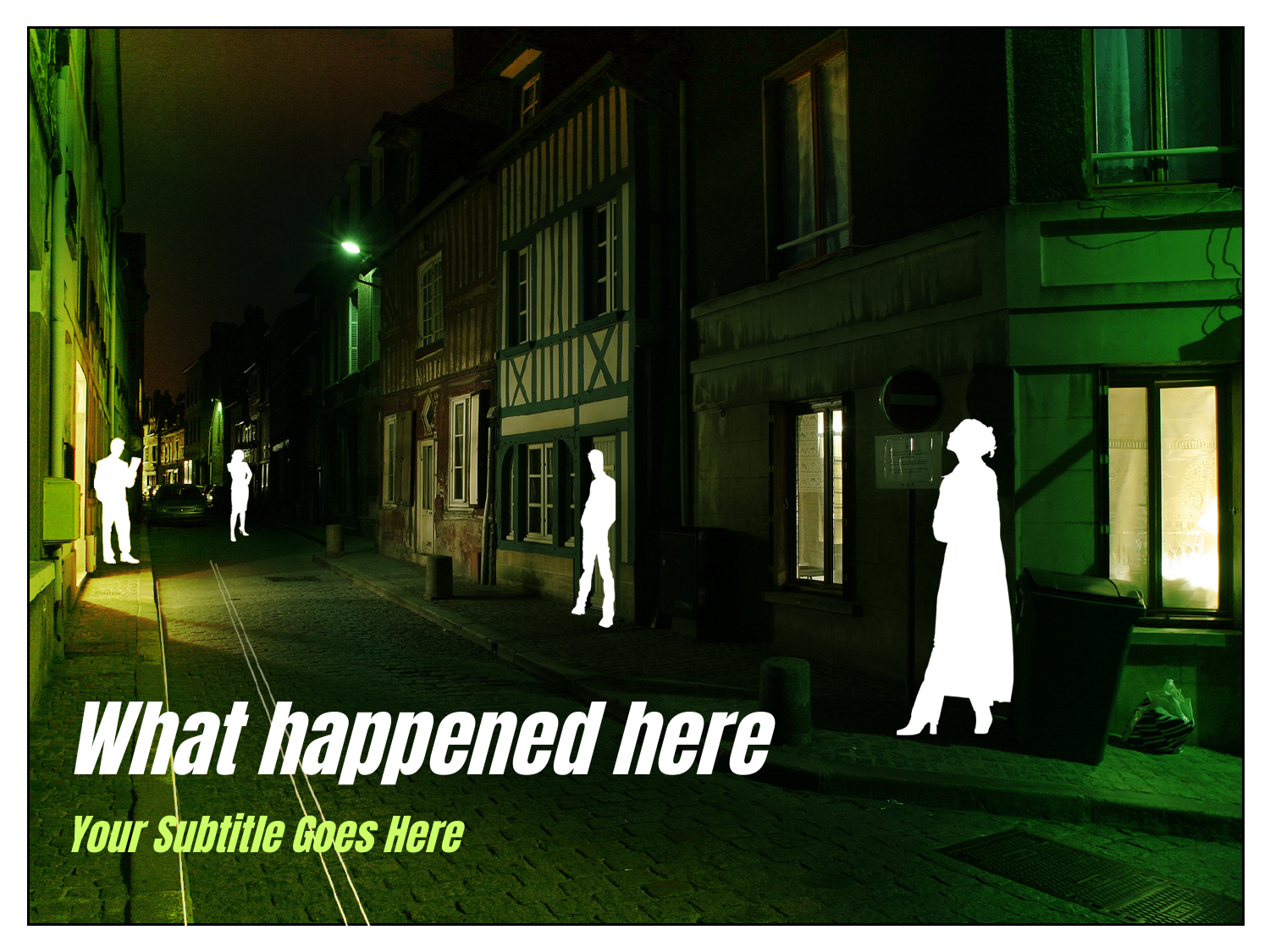

# What happened here
Your Subtitle Goes Here